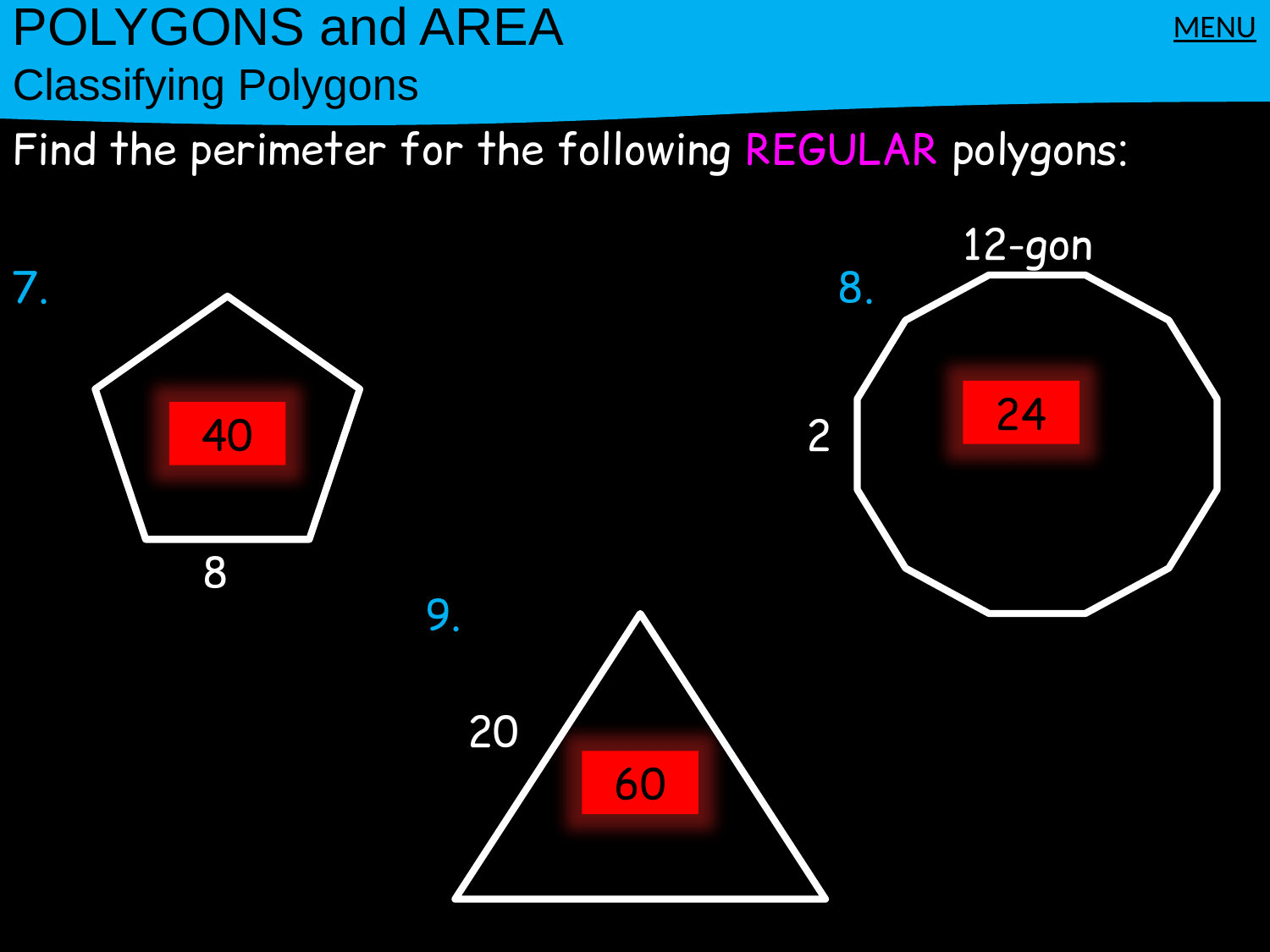

POLYGONS and AREA
Classifying Polygons
MENU
Find the perimeter for the following REGULAR polygons:

12-gon
7.
8.

24
40
2
8
9.

20
60